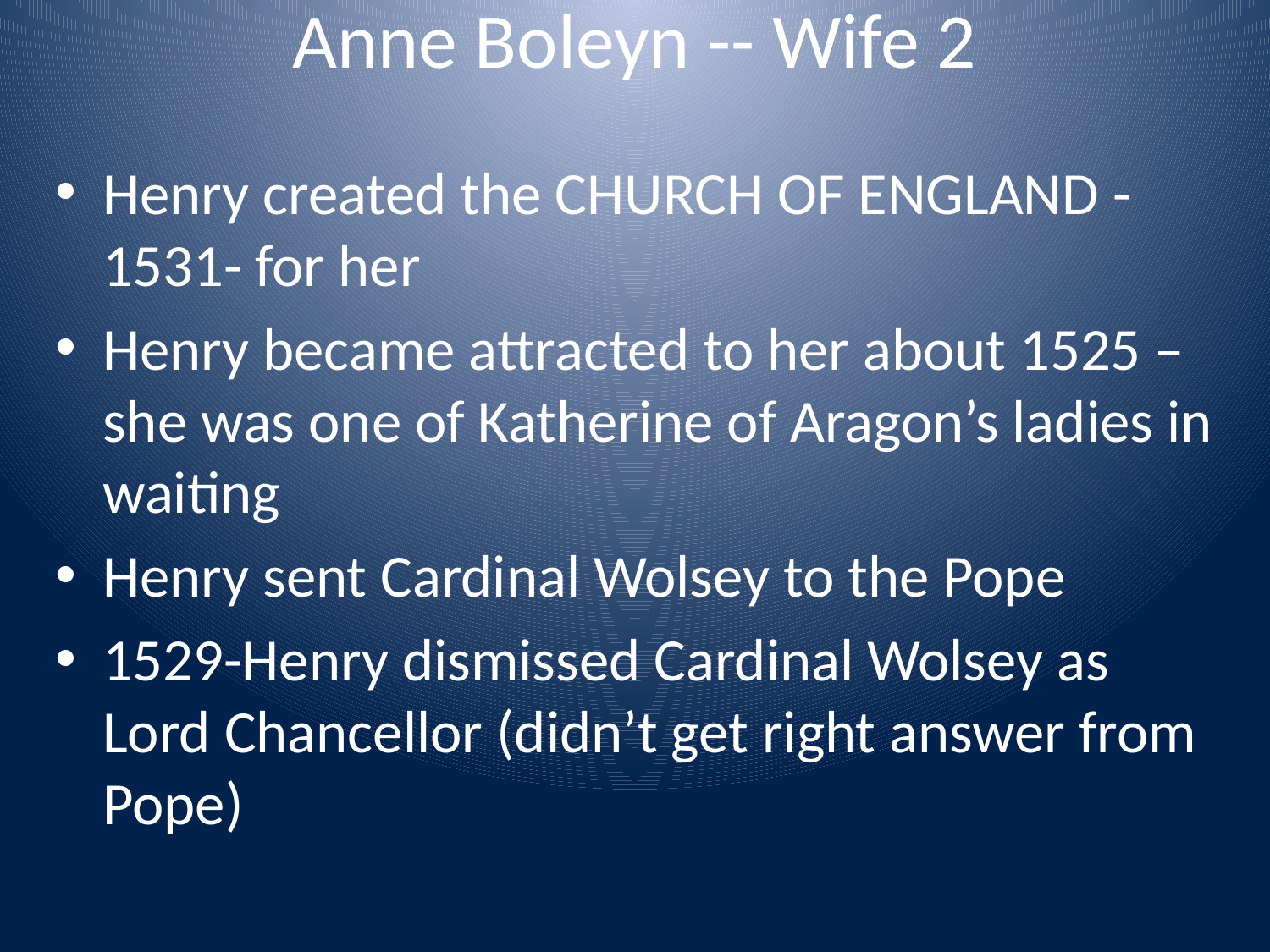

# Anne Boleyn -- Wife 2
Henry created the CHURCH OF ENGLAND -1531- for her
Henry became attracted to her about 1525 – she was one of Katherine of Aragon’s ladies in waiting
Henry sent Cardinal Wolsey to the Pope
1529-Henry dismissed Cardinal Wolsey as Lord Chancellor (didn’t get right answer from Pope)